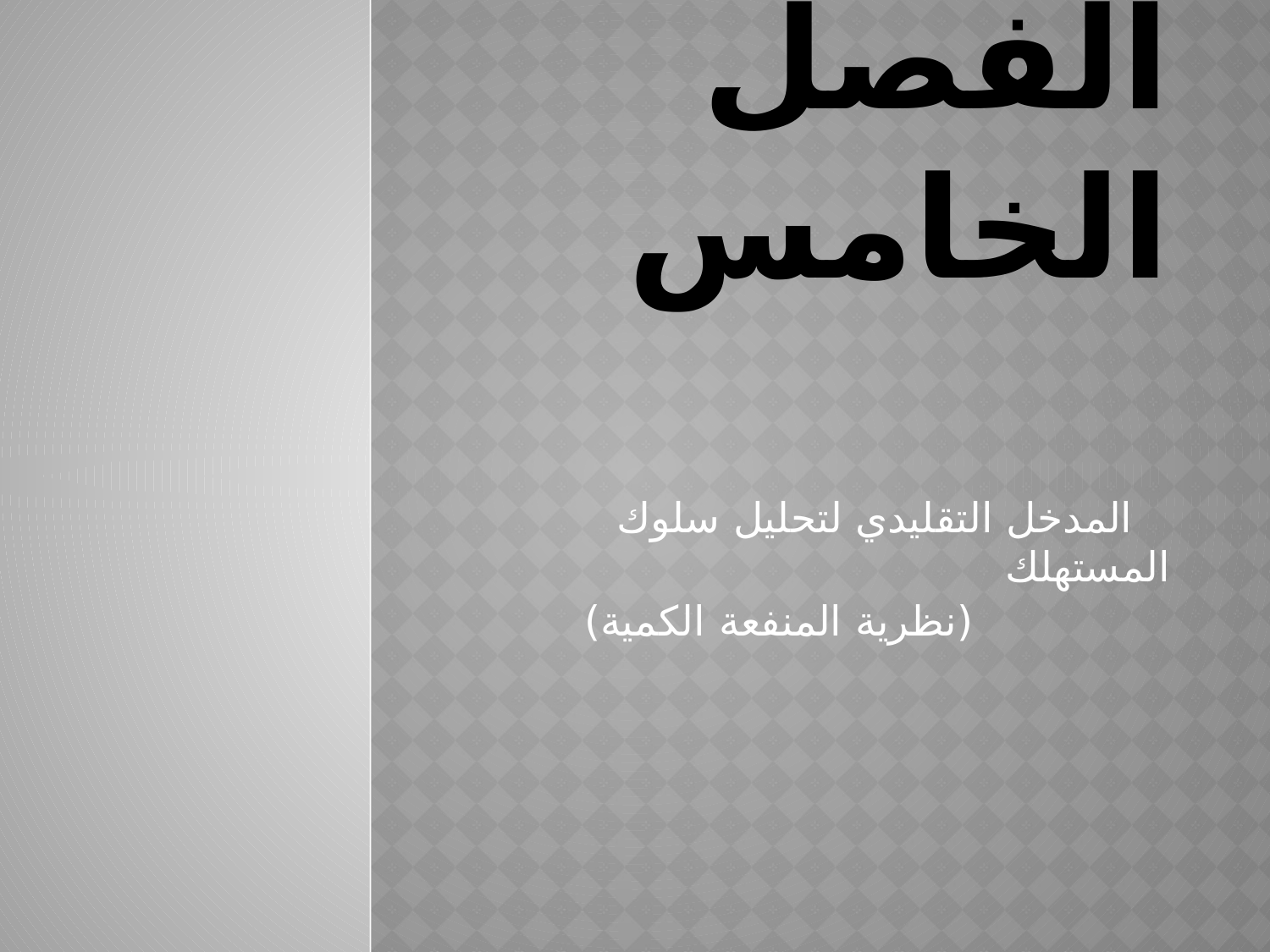

# الفصل الخامس
    المدخل التقليدي لتحليل سلوك المستهلك
               (نظرية المنفعة الكمية)